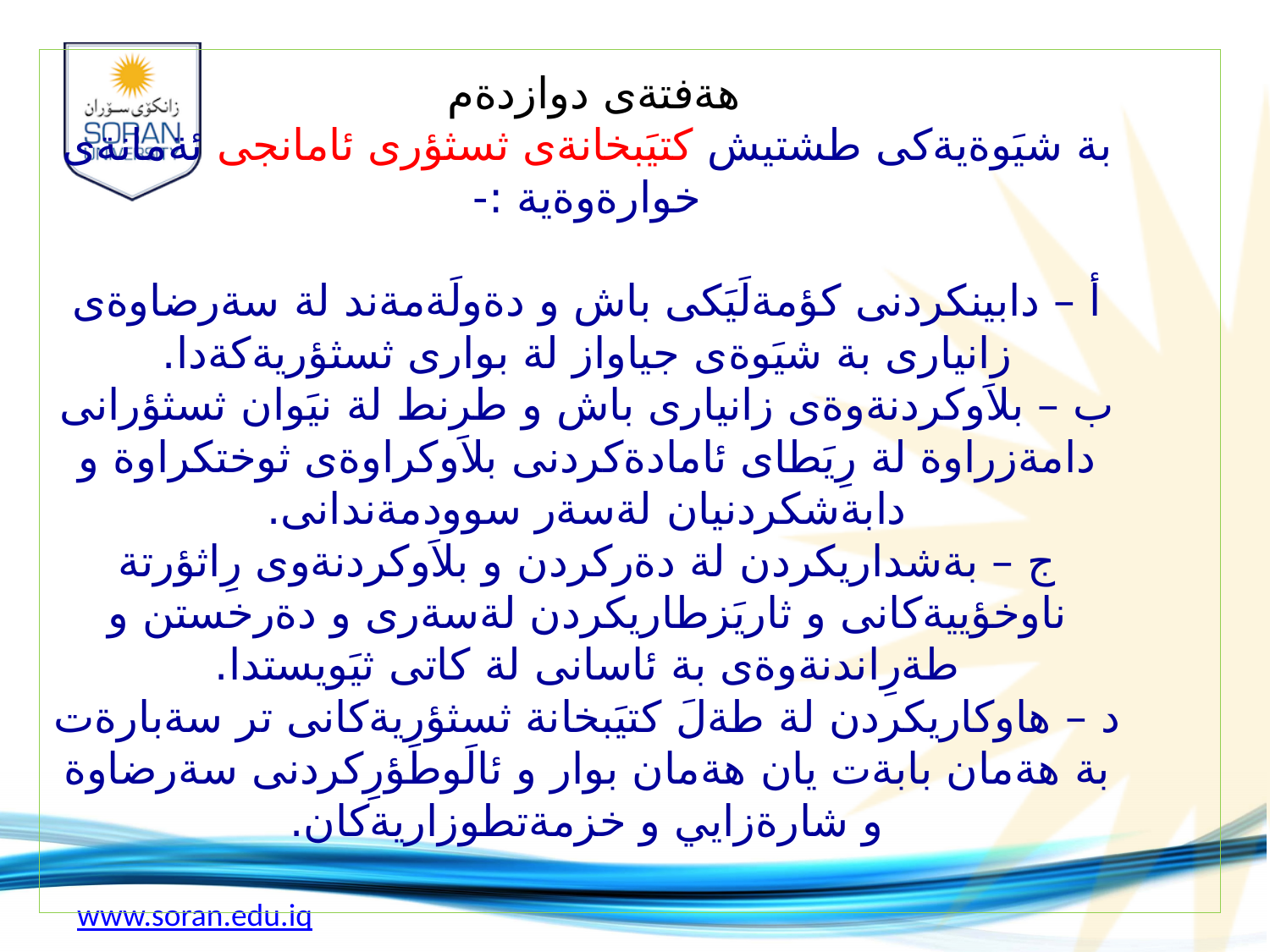

# هةفتةى دوازدةم بة شيَوةيةكى طشتيش كتيَبخانةى ثسثؤرى ئامانجى ئةمانةى خوارةوةية :- أ – دابينكردنى كؤمةلَيَكى باش و دةولَةمةند لة سةرضاوةى زانيارى بة شيَوةى جياواز لة بوارى ثسثؤريةكةدا. ب – بلاَوكردنةوةى زانيارى باش و طرنط لة نيَوان ثسثؤرانى دامةزراوة لة رِيَطاى ئامادةكردنى بلاَوكراوةى ثوختكراوة و دابةشكردنيان لةسةر سوودمةندانى. ج – بةشداريكردن لة دةركردن و بلاَوكردنةوى رِاثؤرتة ناوخؤييةكانى و ثاريَزطاريكردن لةسةرى و دةرخستن و طةرِاندنةوةى بة ئاسانى لة كاتى ثيَويستدا. د – هاوكاريكردن لة طةلَ كتيَبخانة ثسثؤرِيةكانى تر سةبارةت بة هةمان بابةت يان هةمان بوار و ئالَوطؤرِكردنى سةرضاوة و شارةزايي و خزمةتطوزاريةكان.